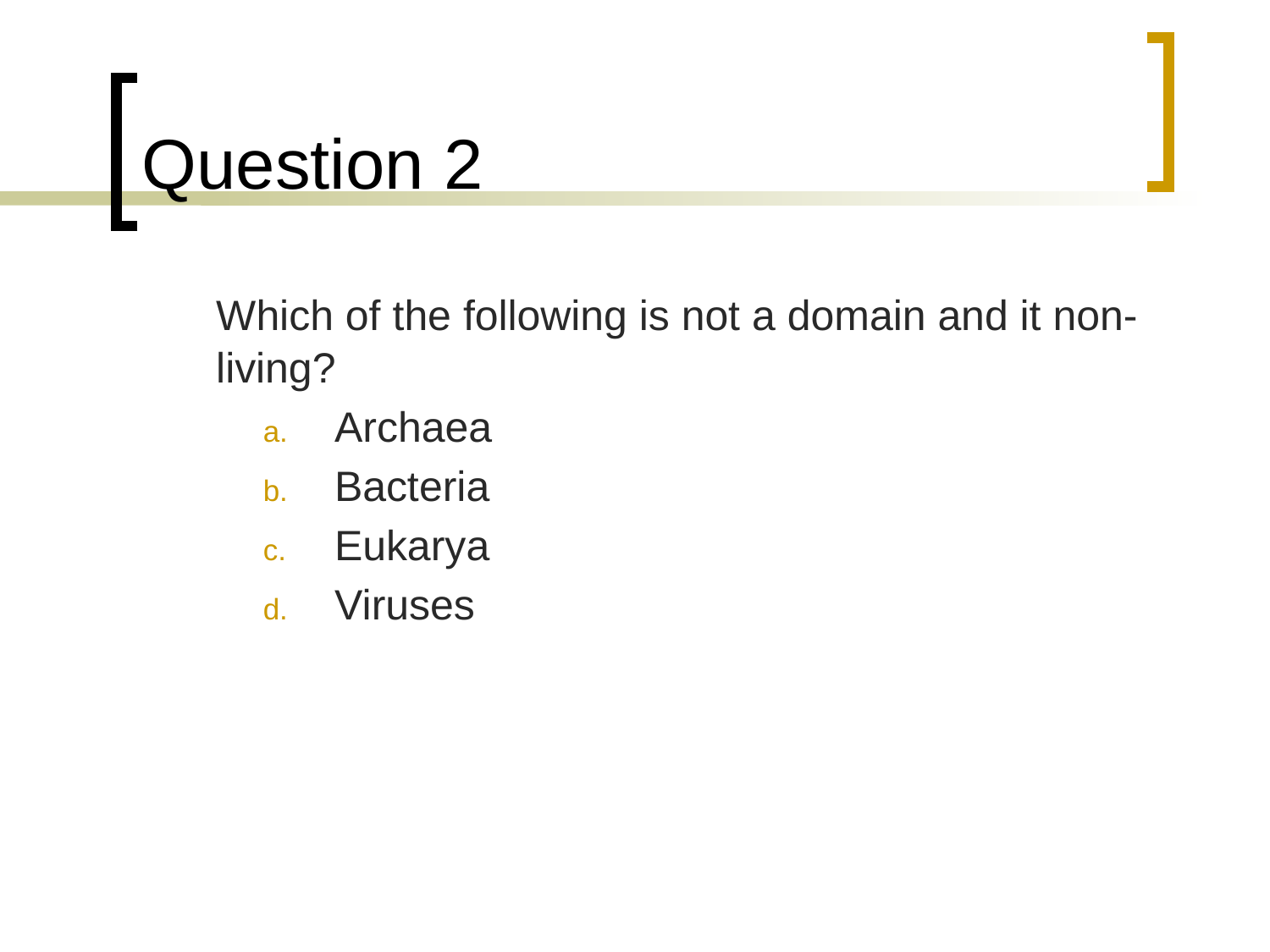

# Question 2
	Which of the following is not a domain and it non-living?
Archaea
Bacteria
Eukarya
Viruses